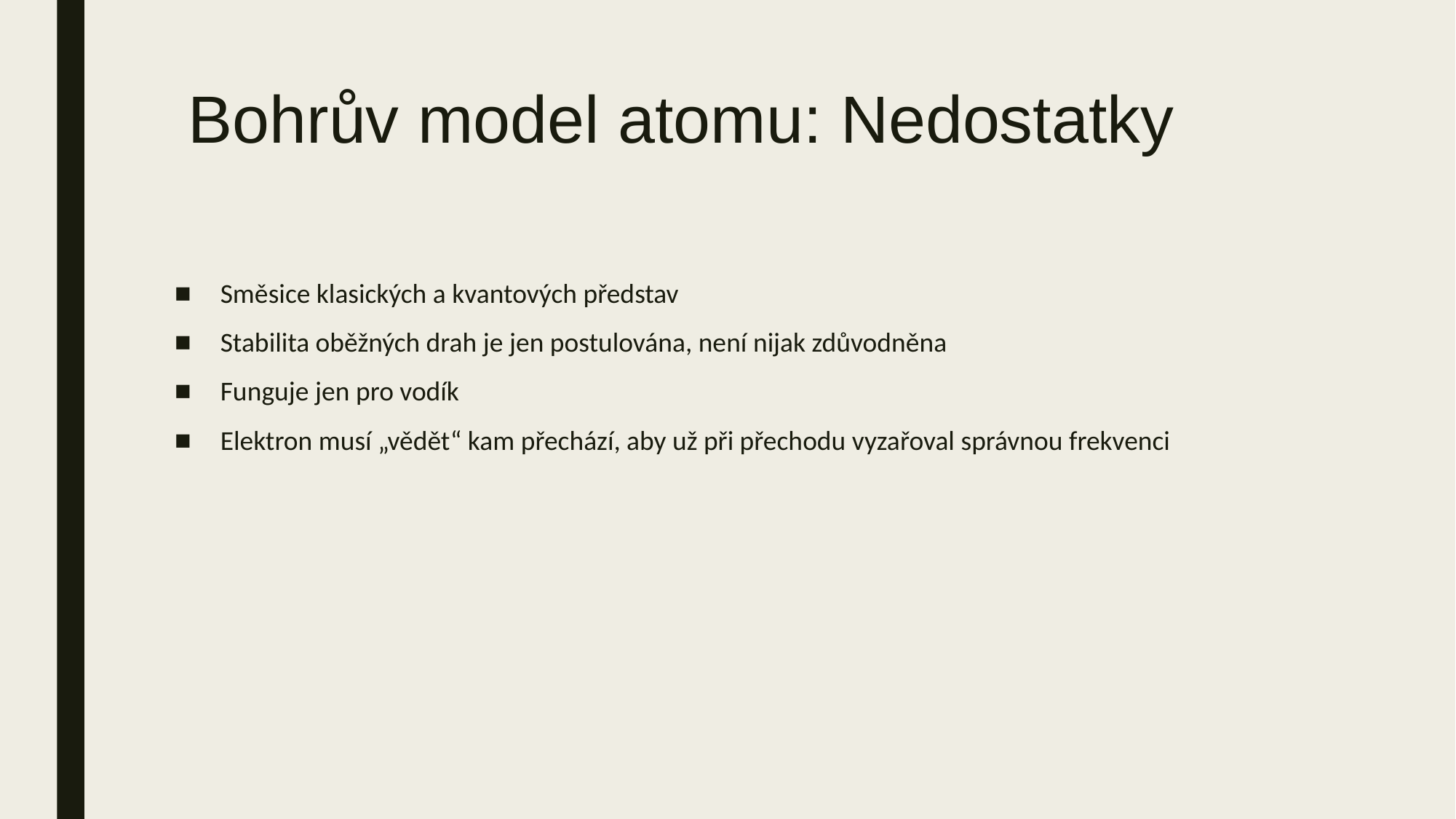

# Bohrův model atomu: Nedostatky
Směsice klasických a kvantových představ
Stabilita oběžných drah je jen postulována, není nijak zdůvodněna
Funguje jen pro vodík
Elektron musí „vědět“ kam přechází, aby už při přechodu vyzařoval správnou frekvenci